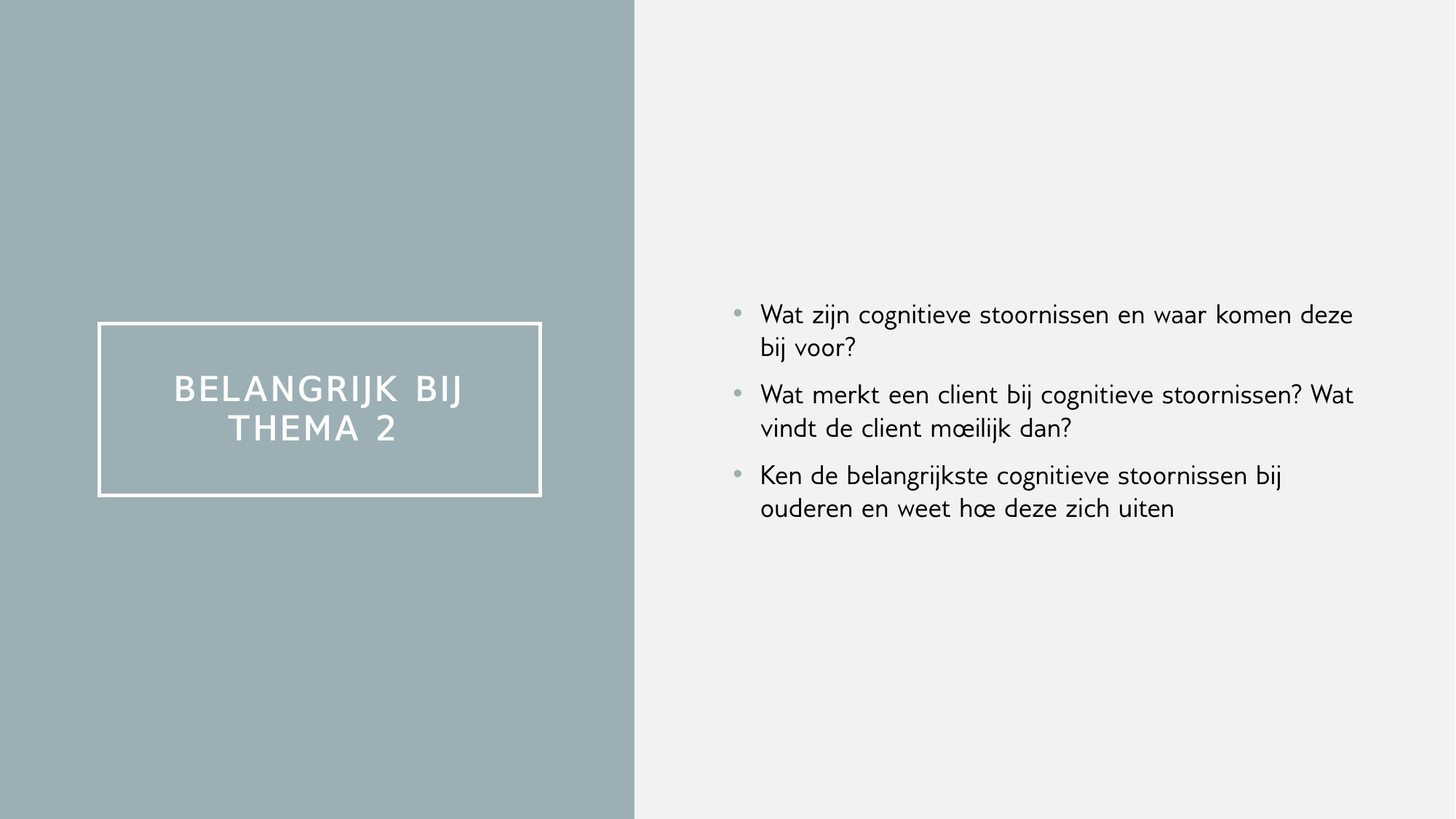

Wat zijn cognitieve stoornissen en waar komen deze bij voor?
Wat merkt een client bij cognitieve stoornissen? Wat vindt de client moeilijk dan?
Ken de belangrijkste cognitieve stoornissen bij ouderen en weet hoe deze zich uiten

# Belangrijk bij thema 2